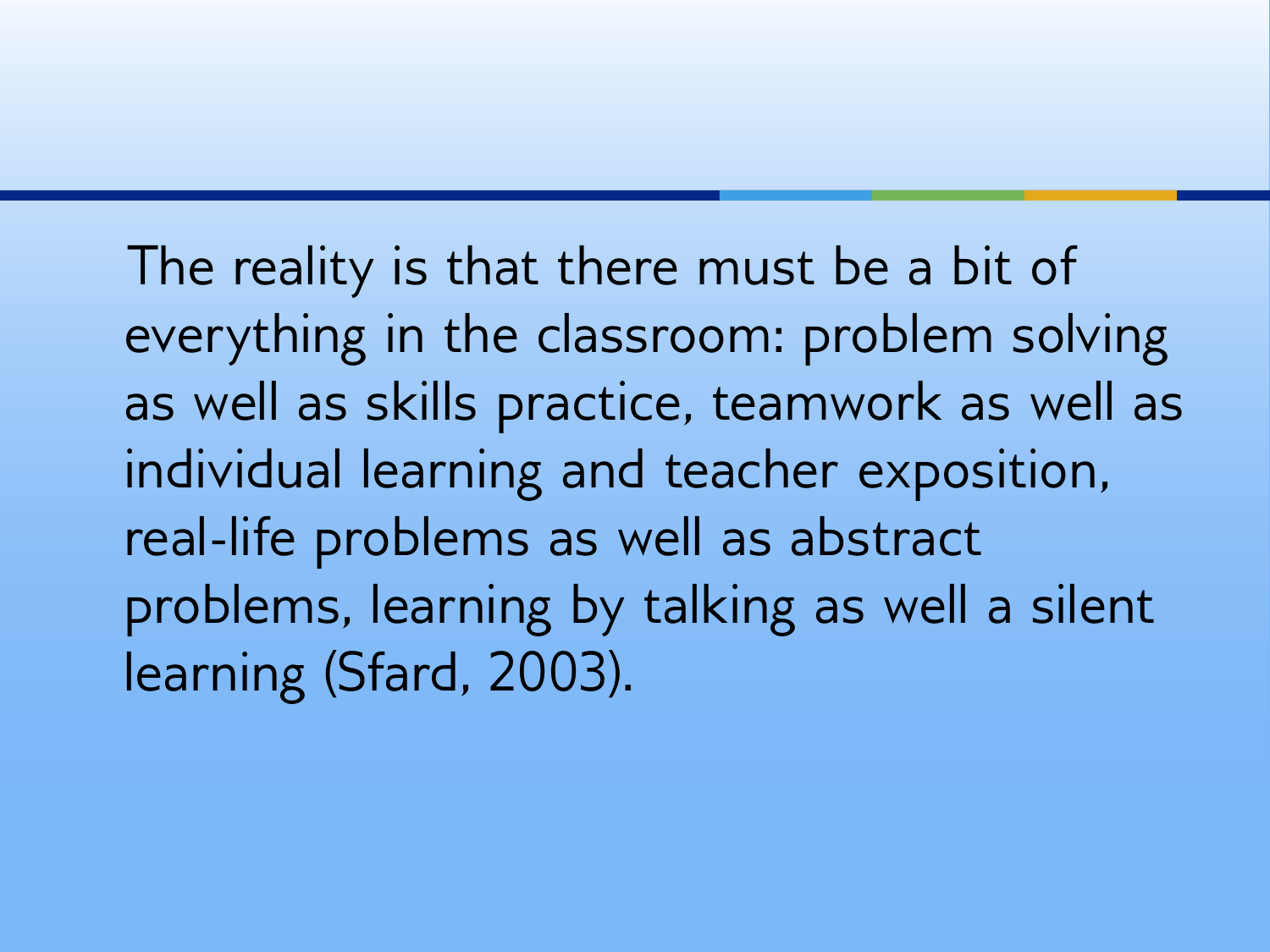

#
   The reality is that there must be a bit of everything in the classroom: problem solving as well as skills practice, teamwork as well as individual learning and teacher exposition, real-life problems as well as abstract problems, learning by talking as well a silent learning (Sfard, 2003).